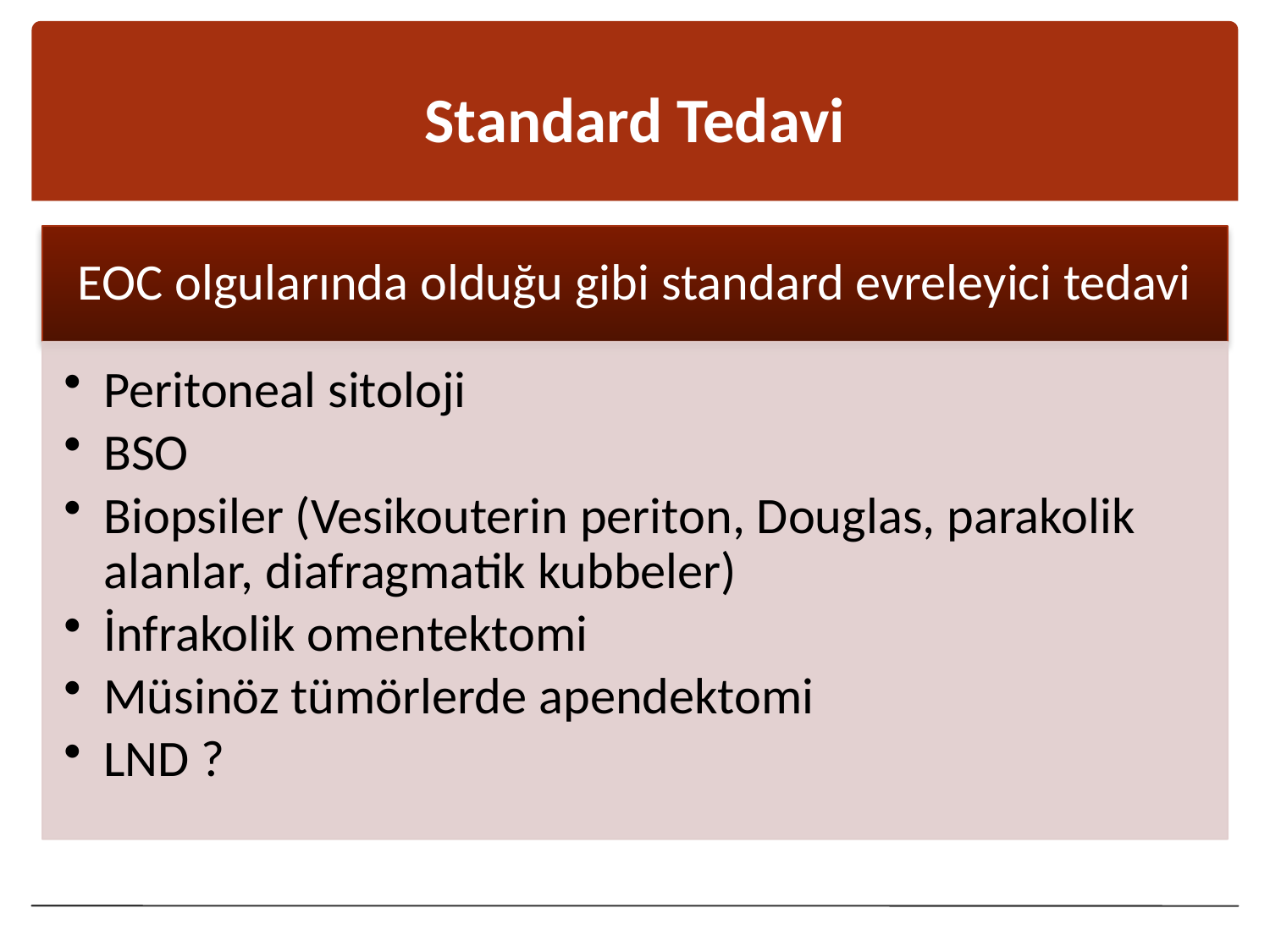

# Standard Tedavi
EOC olgularında olduğu gibi standard evreleyici tedavi
Peritoneal sitoloji
BSO
Biopsiler (Vesikouterin periton, Douglas, parakolik alanlar, diafragmatik kubbeler)
İnfrakolik omentektomi
Müsinöz tümörlerde apendektomi
LND ?